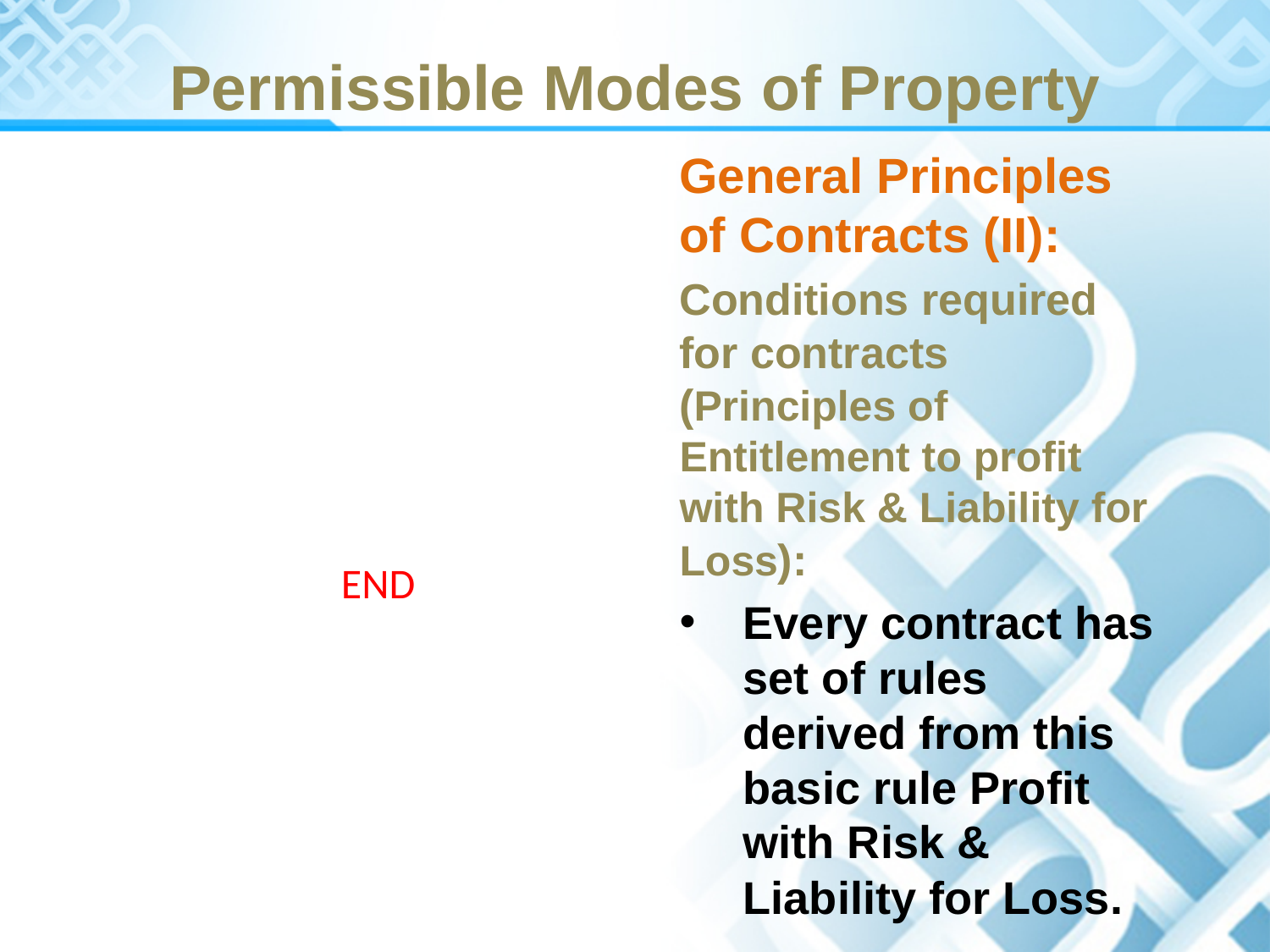

Permissible Modes of Property
General Principles of Contracts (II):
Conditions required for contracts (Principles of Entitlement to profit with Risk & Liability for Loss):
Every contract has set of rules derived from this basic rule Profit with Risk & Liability for Loss.
END